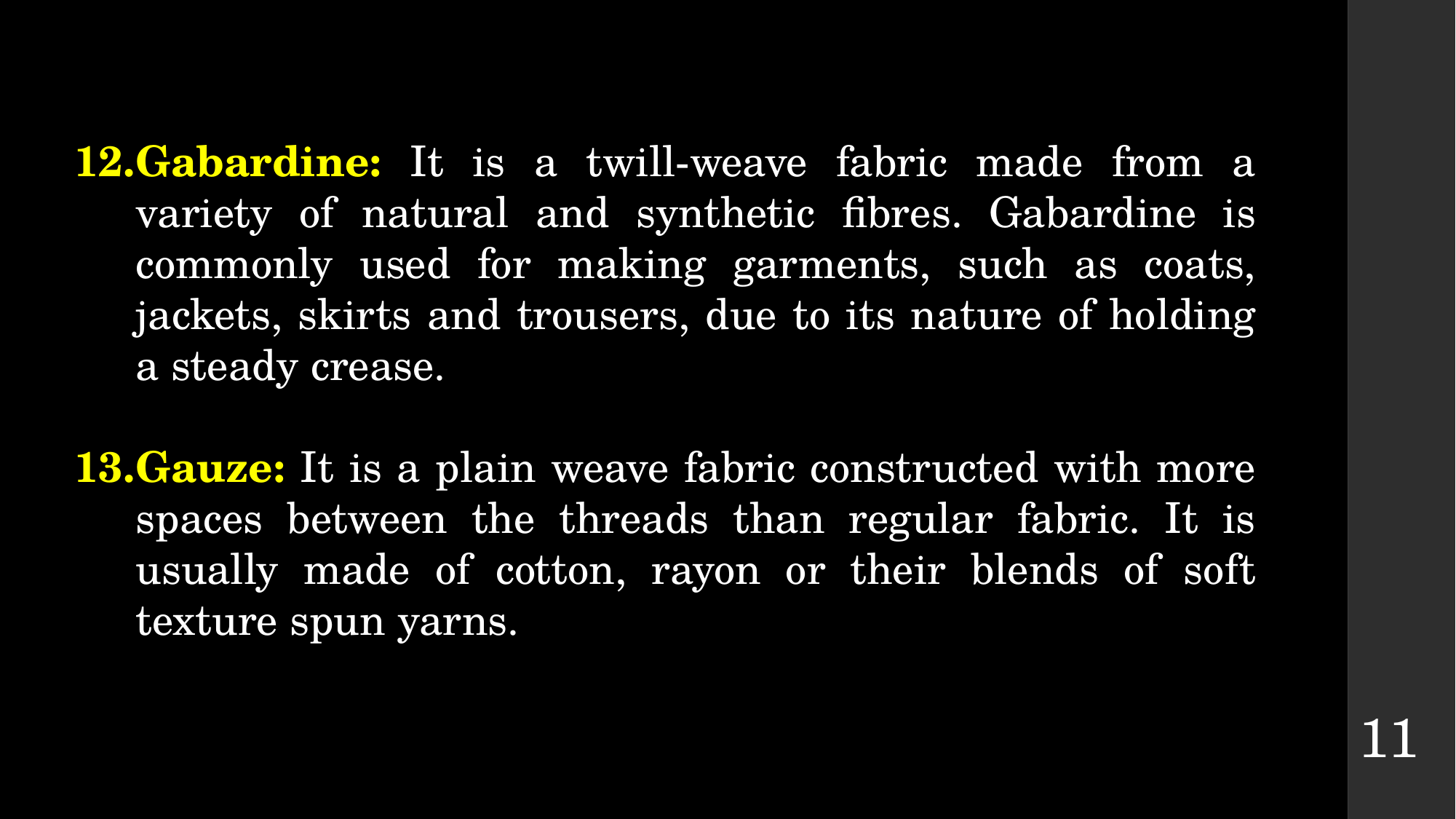

Gabardine: It is a twill-weave fabric made from a variety of natural and synthetic fibres. Gabardine is commonly used for making garments, such as coats, jackets, skirts and trousers, due to its nature of holding a steady crease.

Gauze: It is a plain weave fabric constructed with more spaces between the threads than regular fabric. It is usually made of cotton, rayon or their blends of soft texture spun yarns.
11